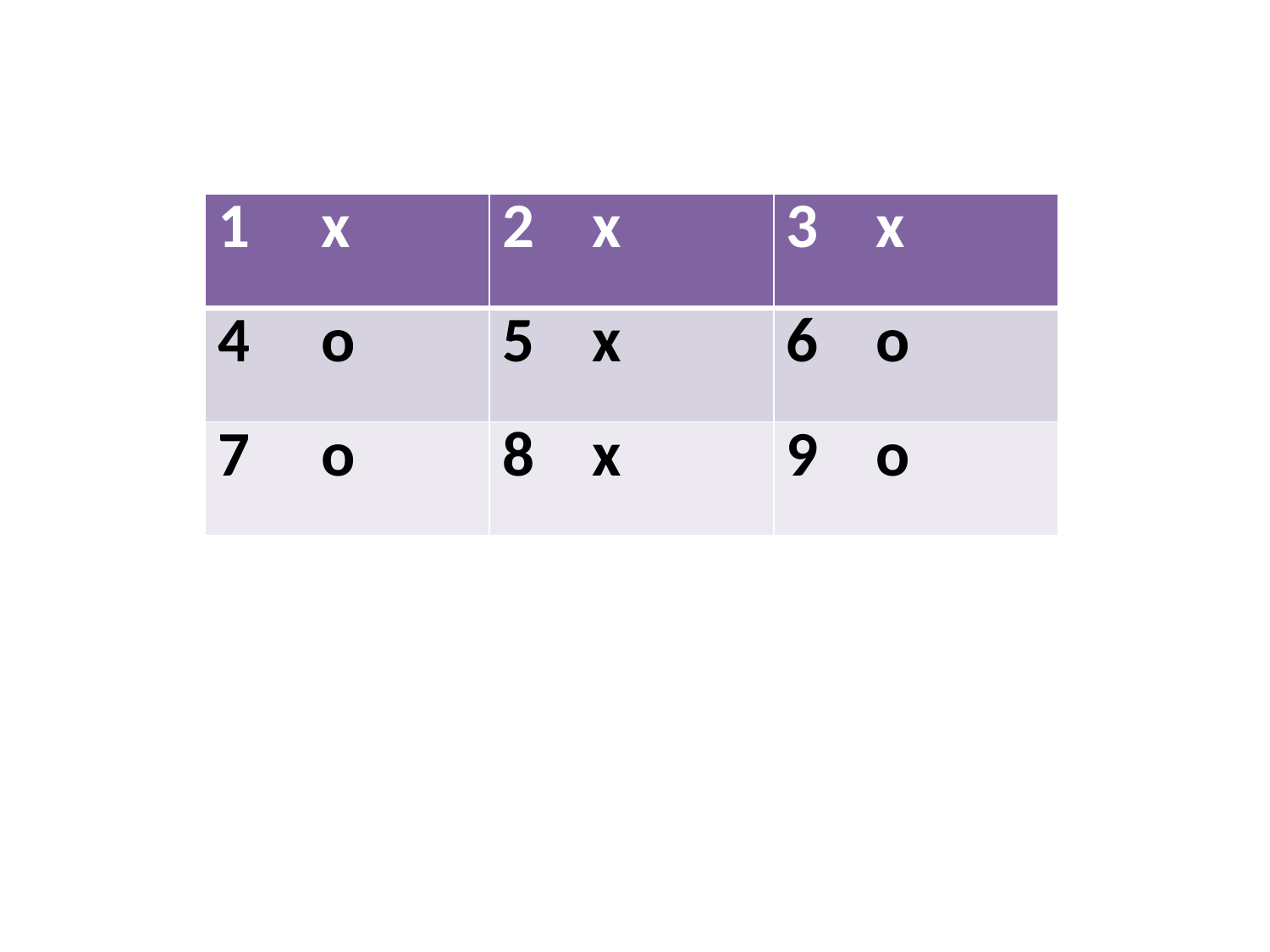

| 1 х | 2 х | 3 х |
| --- | --- | --- |
| 4 о | 5 х | 6 о |
| 7 о | 8 х | 9 о |